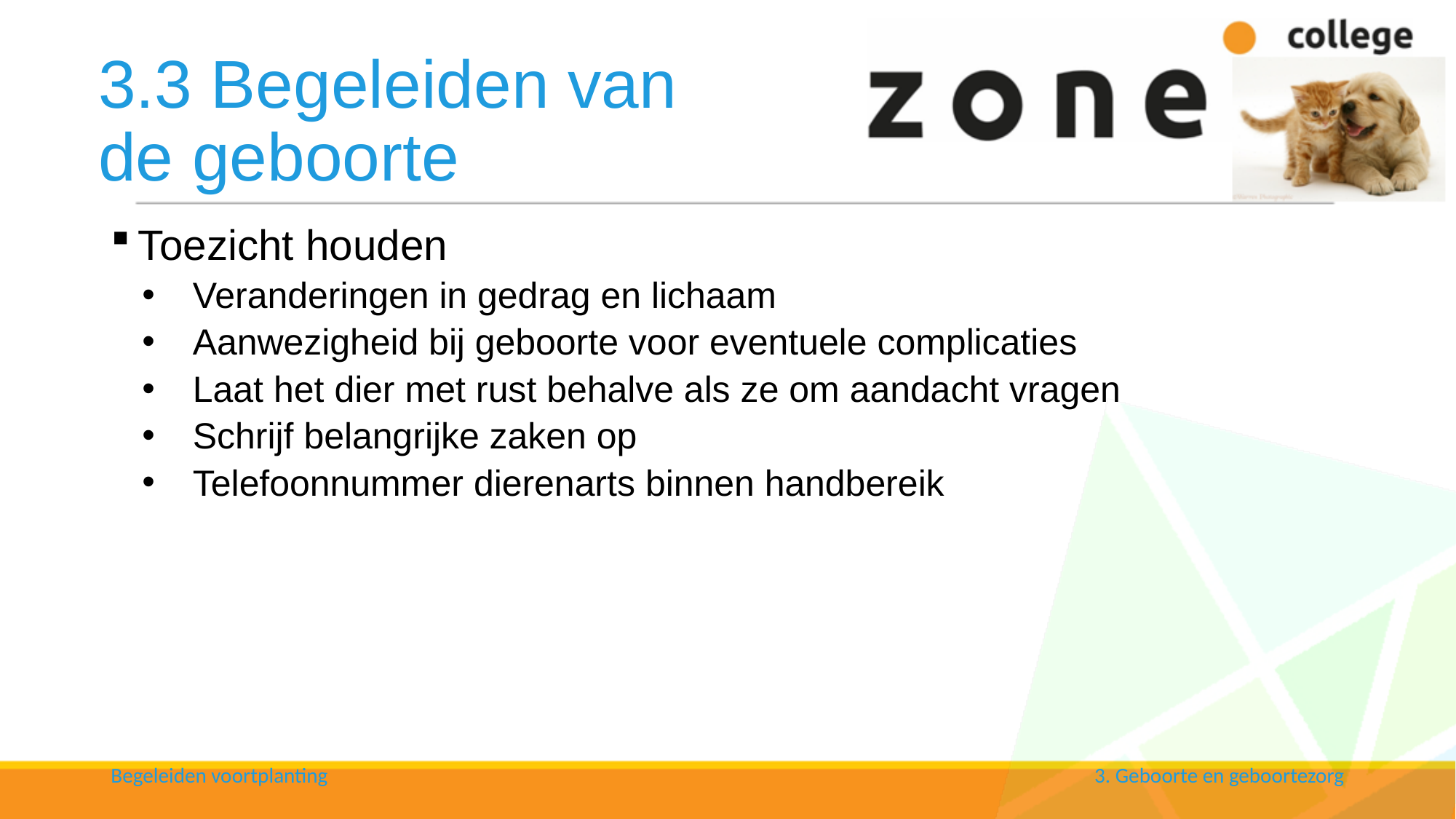

# 3.3 Begeleiden van de geboorte
Toezicht houden
Veranderingen in gedrag en lichaam
Aanwezigheid bij geboorte voor eventuele complicaties
Laat het dier met rust behalve als ze om aandacht vragen
Schrijf belangrijke zaken op
Telefoonnummer dierenarts binnen handbereik
Begeleiden voortplanting
3. Geboorte en geboortezorg